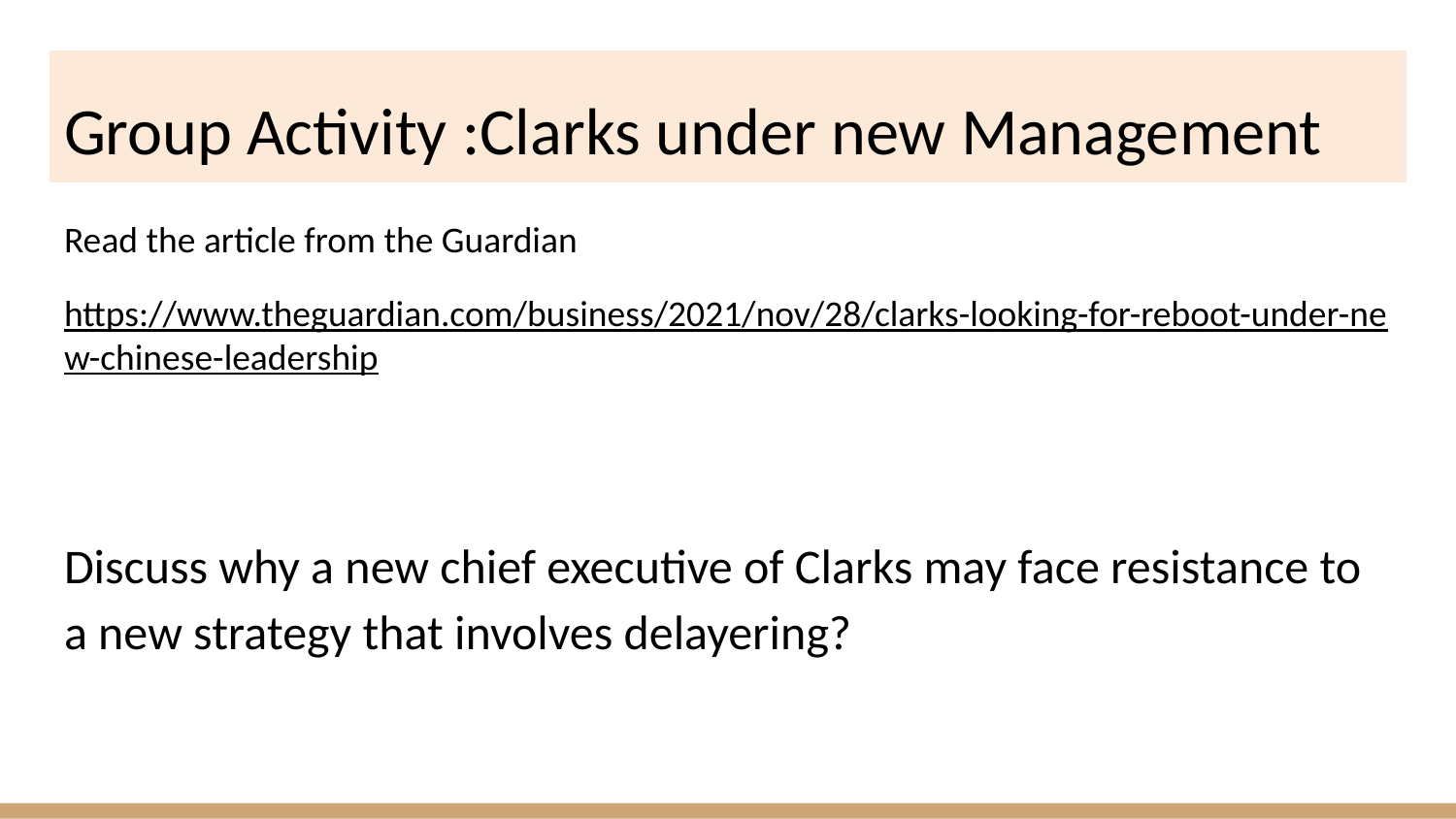

# Group Activity :Clarks under new Management
Read the article from the Guardian
https://www.theguardian.com/business/2021/nov/28/clarks-looking-for-reboot-under-new-chinese-leadership

Discuss why a new chief executive of Clarks may face resistance to a new strategy that involves delayering?